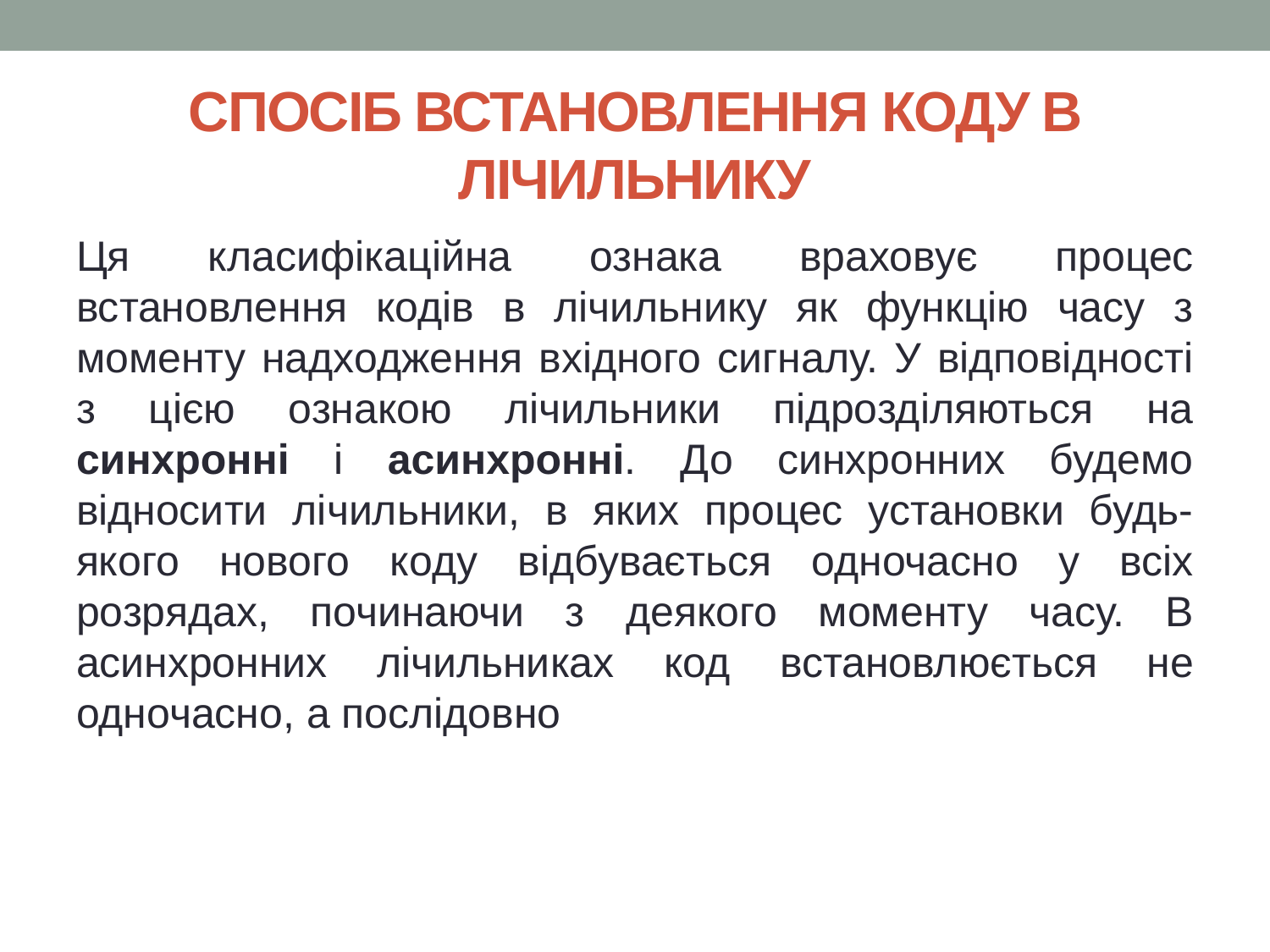

# СПОСІБ ВСТАНОВЛЕННЯ КОДУ В ЛІЧИЛЬНИКУ
Ця класифікаційна ознака враховує процес встановлення кодів в лічильнику як функцію часу з моменту надходження вхідного сигналу. У відповідності з цією ознакою лічильники підрозділяються на синхронні і асинхронні. До синхронних будемо відносити лічильники, в яких процес установки будь-якого нового коду відбувається одночасно у всіх розрядах, починаючи з деякого моменту часу. В асинхронних лічильниках код встановлюється не одночасно, а послідовно